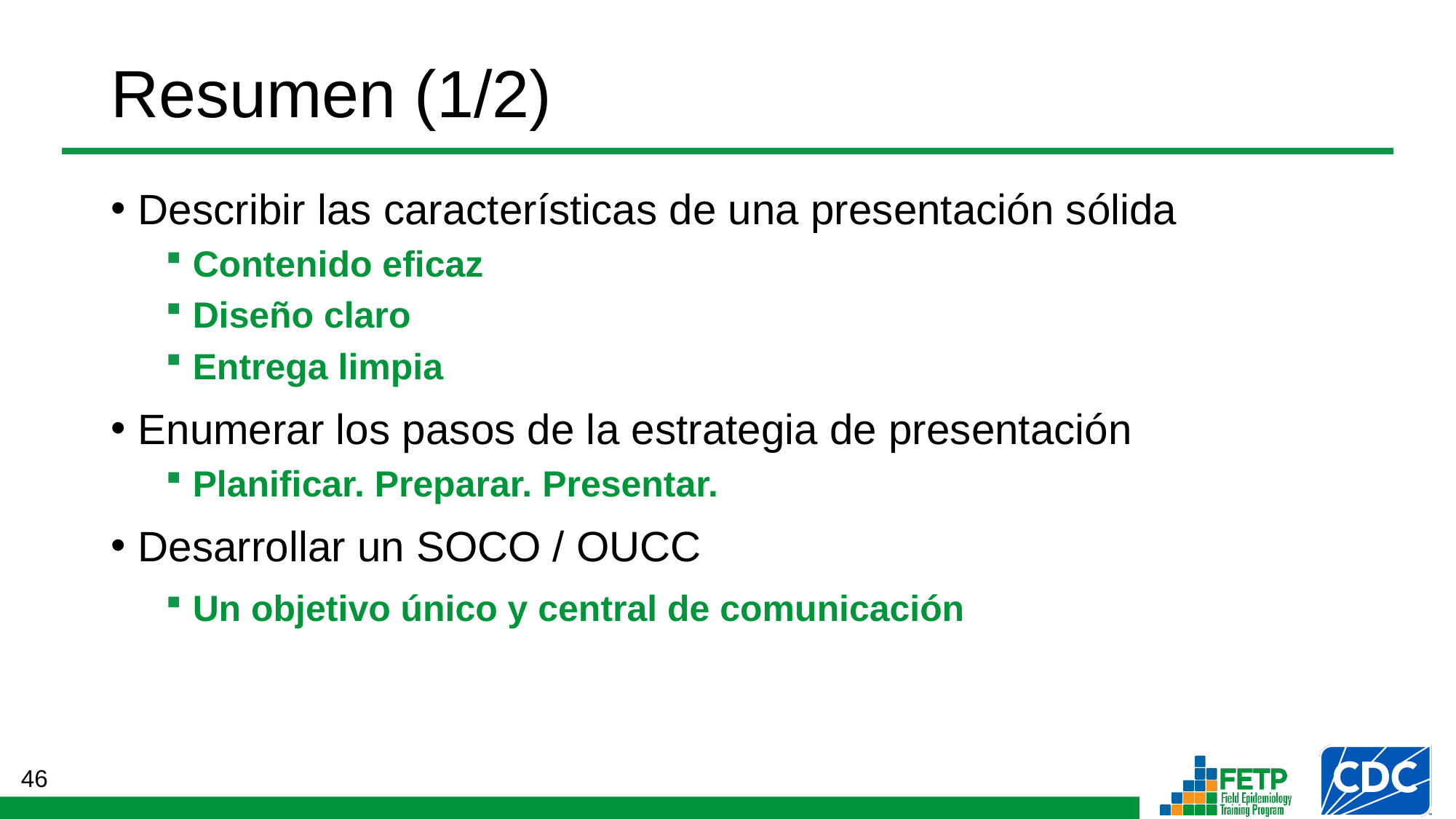

# Resumen (1/2)
Describir las características de una presentación sólida
Contenido eficaz
Diseño claro
Entrega limpia
Enumerar los pasos de la estrategia de presentación
Planificar. Preparar. Presentar.
Desarrollar un SOCO / OUCC
Un objetivo único y central de comunicación